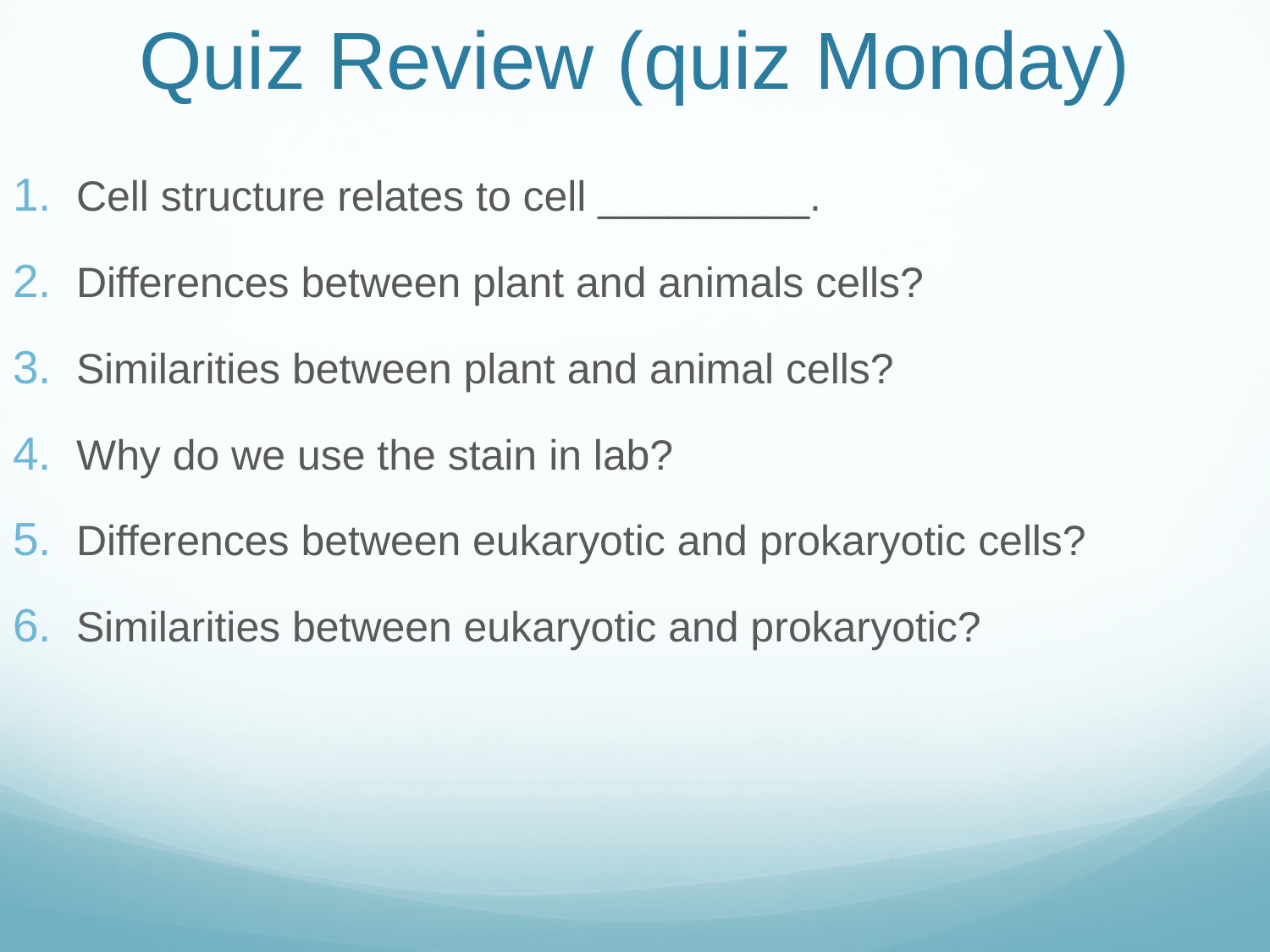

# Quiz Review (quiz Monday)
Cell structure relates to cell _________.
Differences between plant and animals cells?
Similarities between plant and animal cells?
Why do we use the stain in lab?
Differences between eukaryotic and prokaryotic cells?
Similarities between eukaryotic and prokaryotic?